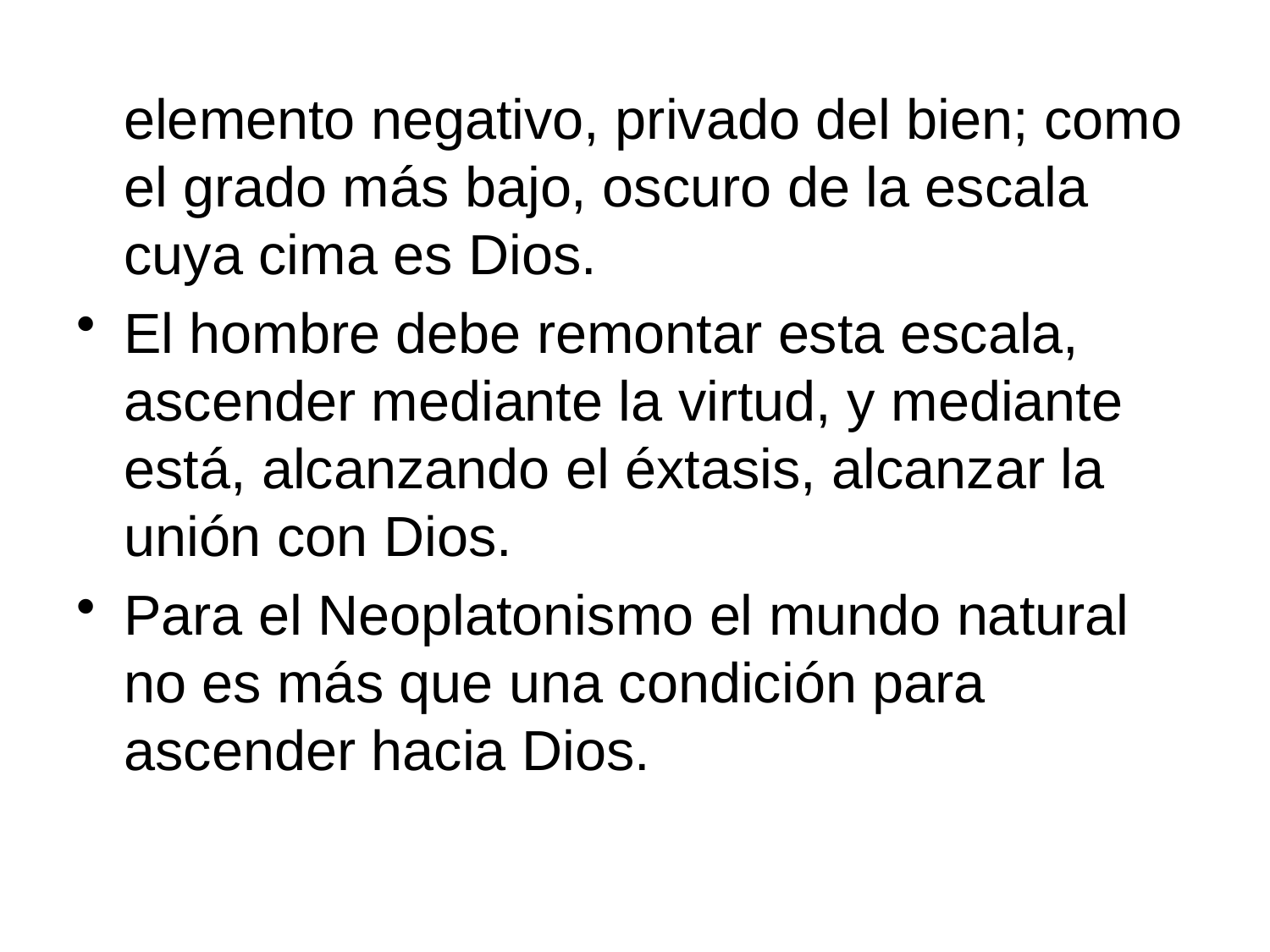

elemento negativo, privado del bien; como el grado más bajo, oscuro de la escala cuya cima es Dios.
El hombre debe remontar esta escala, ascender mediante la virtud, y mediante está, alcanzando el éxtasis, alcanzar la unión con Dios.
Para el Neoplatonismo el mundo natural no es más que una condición para ascender hacia Dios.